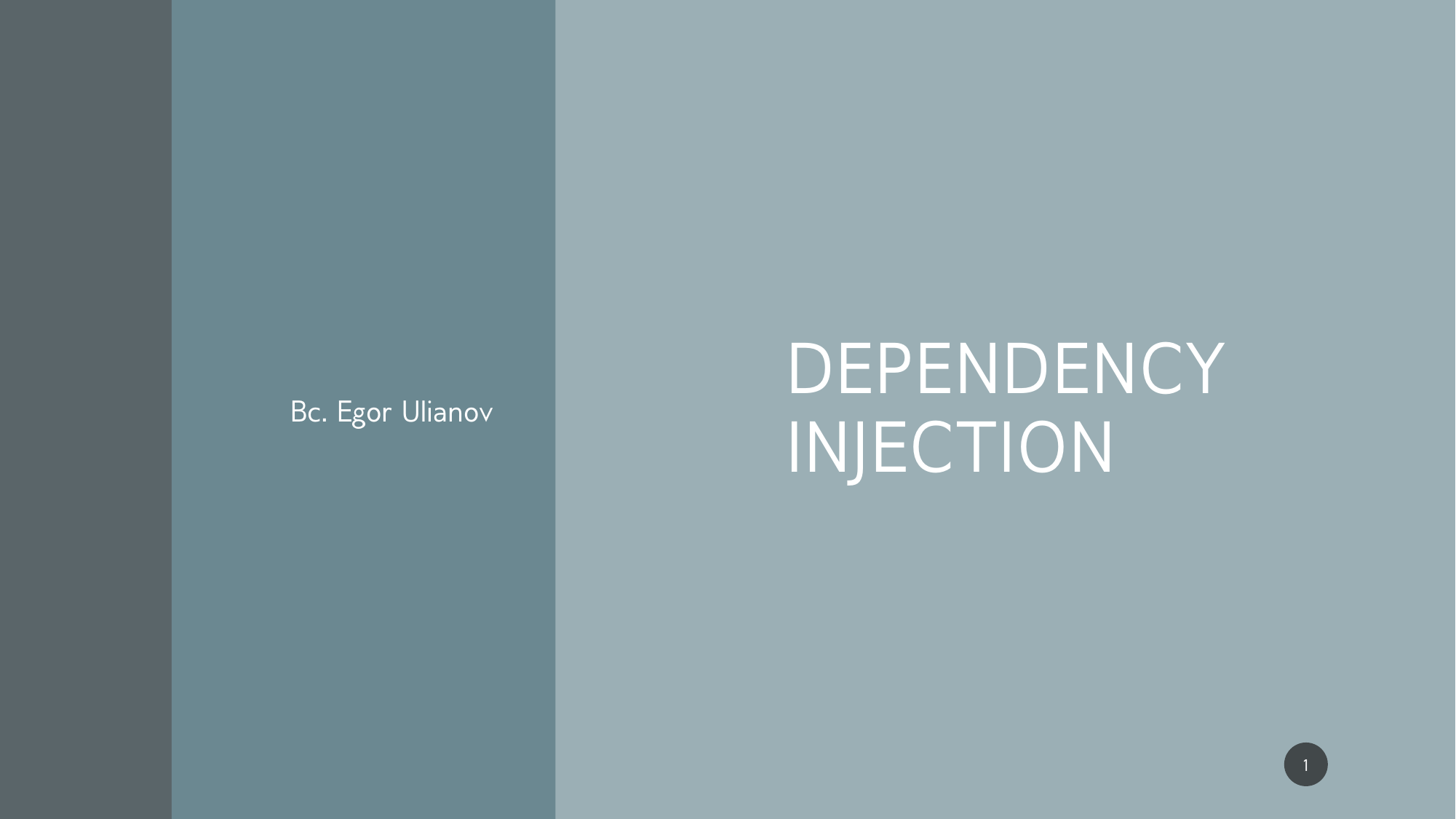

# DEPENDENCY INJECTION
Bc. Egor Ulianov
1